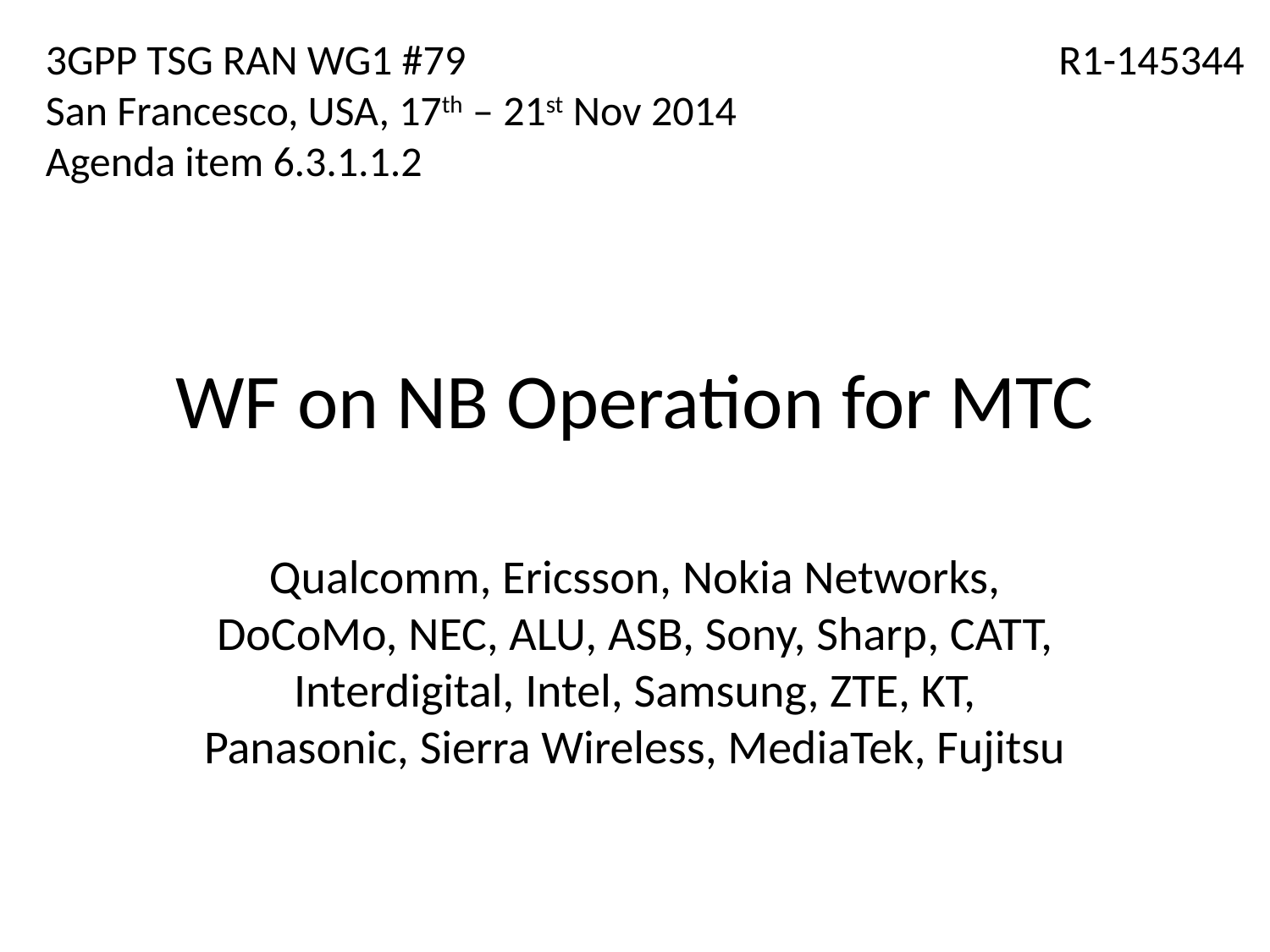

3GPP TSG RAN WG1 #79
San Francesco, USA, 17th – 21st Nov 2014
Agenda item 6.3.1.1.2
R1-145344
# WF on NB Operation for MTC
Qualcomm, Ericsson, Nokia Networks, DoCoMo, NEC, ALU, ASB, Sony, Sharp, CATT, Interdigital, Intel, Samsung, ZTE, KT, Panasonic, Sierra Wireless, MediaTek, Fujitsu